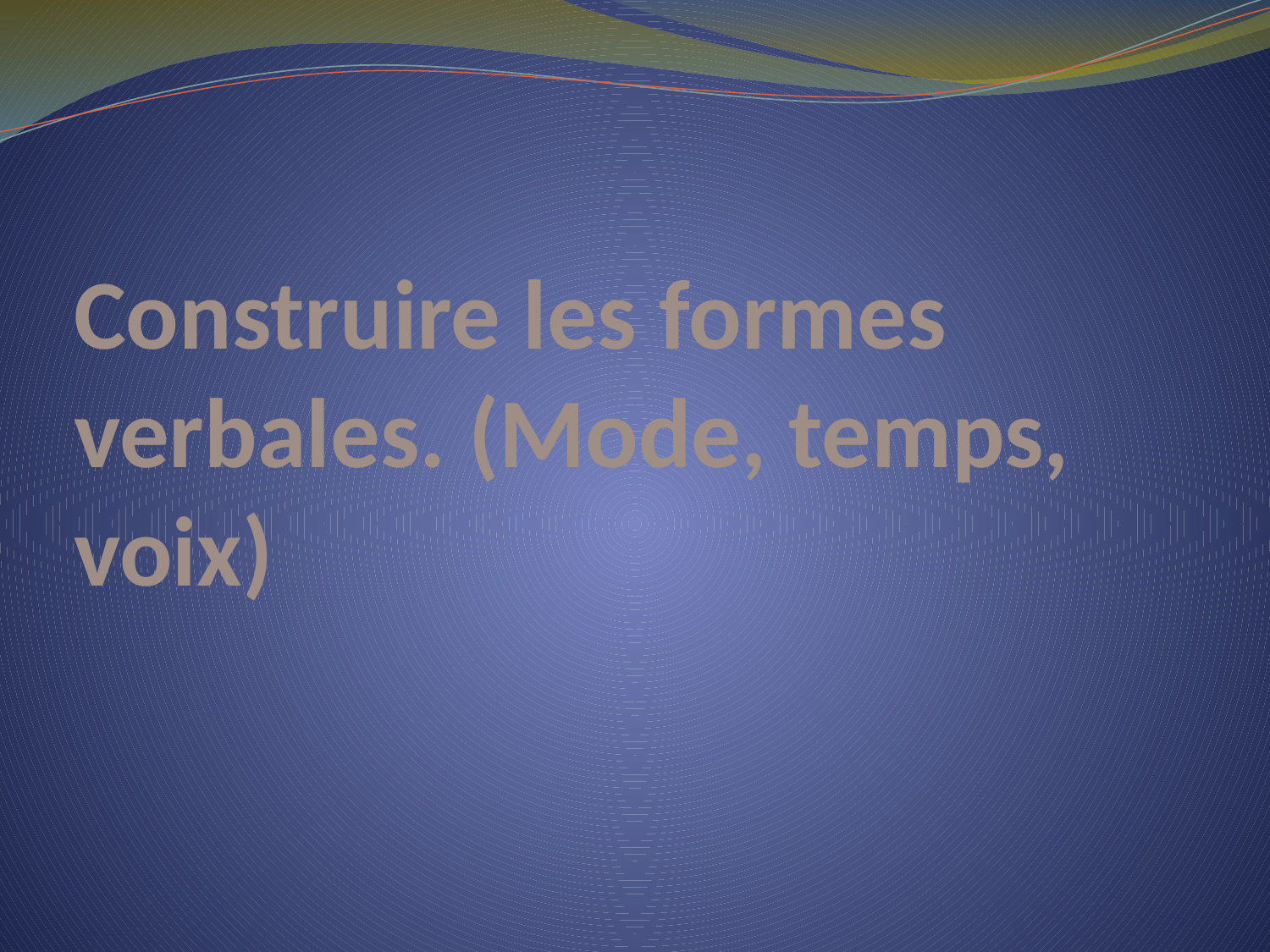

# Construire les formes verbales. (Mode, temps, voix)